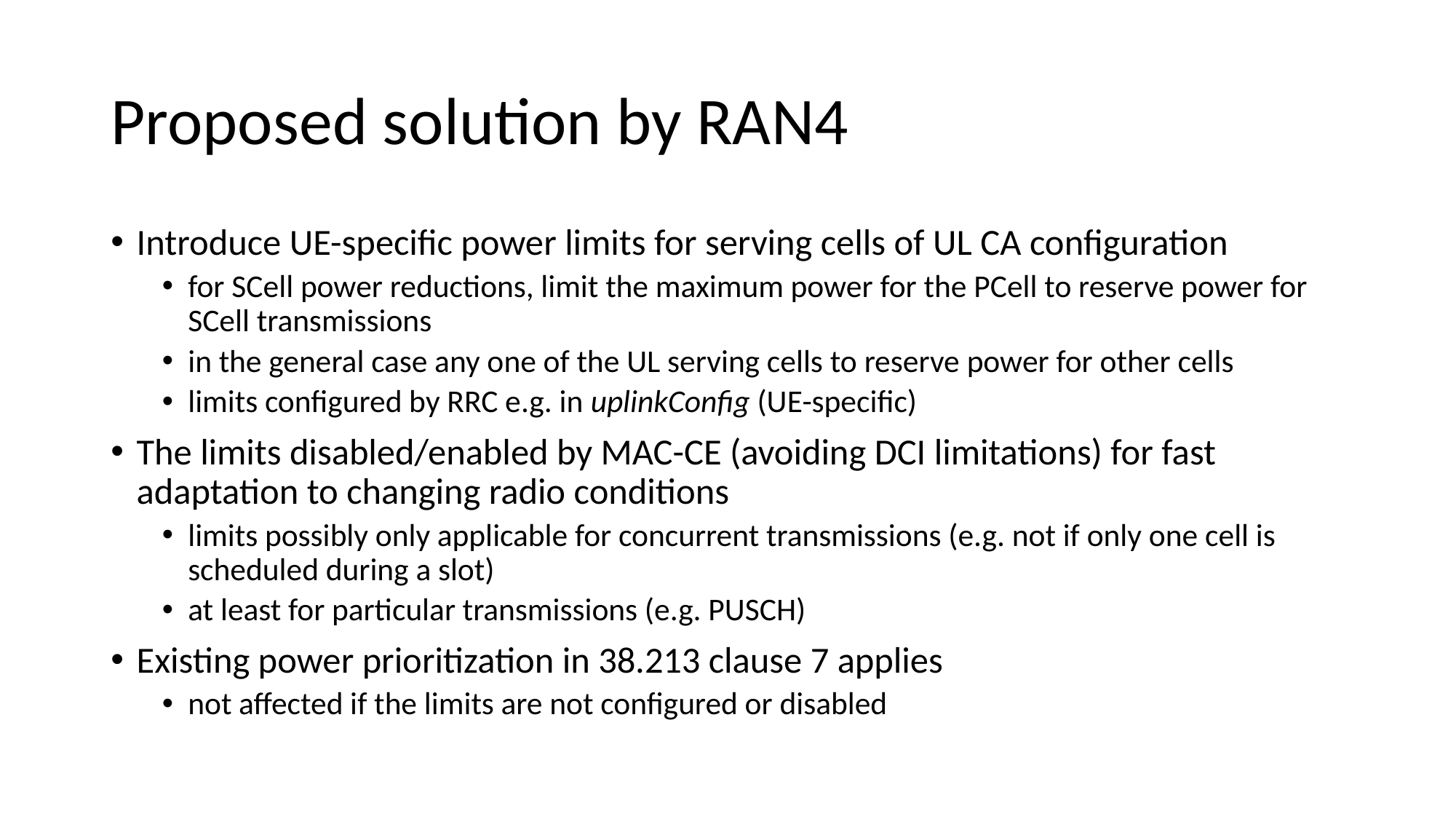

# Proposed solution by RAN4
Introduce UE-specific power limits for serving cells of UL CA configuration
for SCell power reductions, limit the maximum power for the PCell to reserve power for SCell transmissions
in the general case any one of the UL serving cells to reserve power for other cells
limits configured by RRC e.g. in uplinkConfig (UE-specific)
The limits disabled/enabled by MAC-CE (avoiding DCI limitations) for fast adaptation to changing radio conditions
limits possibly only applicable for concurrent transmissions (e.g. not if only one cell is scheduled during a slot)
at least for particular transmissions (e.g. PUSCH)
Existing power prioritization in 38.213 clause 7 applies
not affected if the limits are not configured or disabled